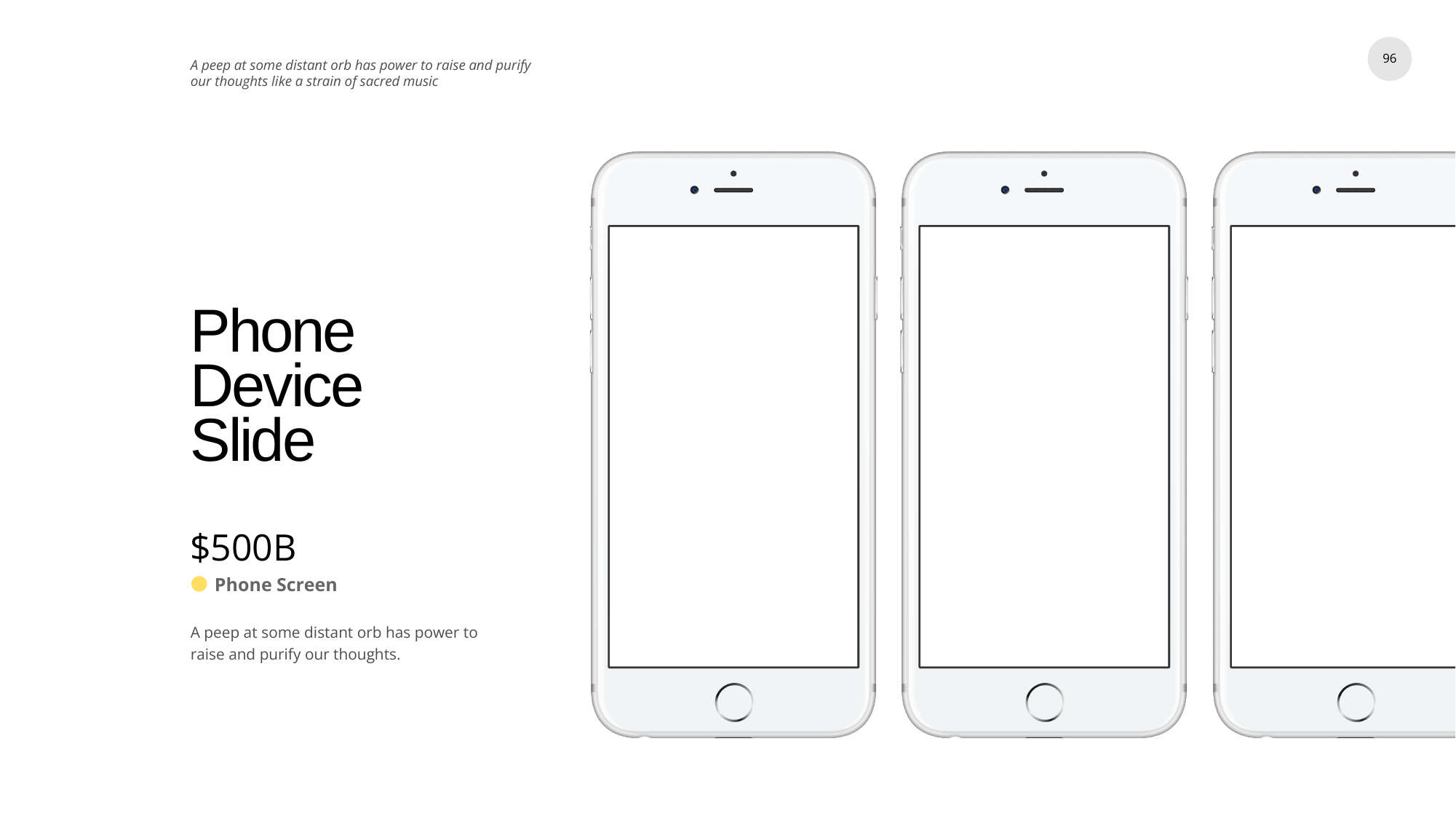

96
A peep at some distant orb has power to raise and purify our thoughts like a strain of sacred music

# Phone Device Slide
$500B
Phone Screen

A peep at some distant orb has power to raise and purify our thoughts.